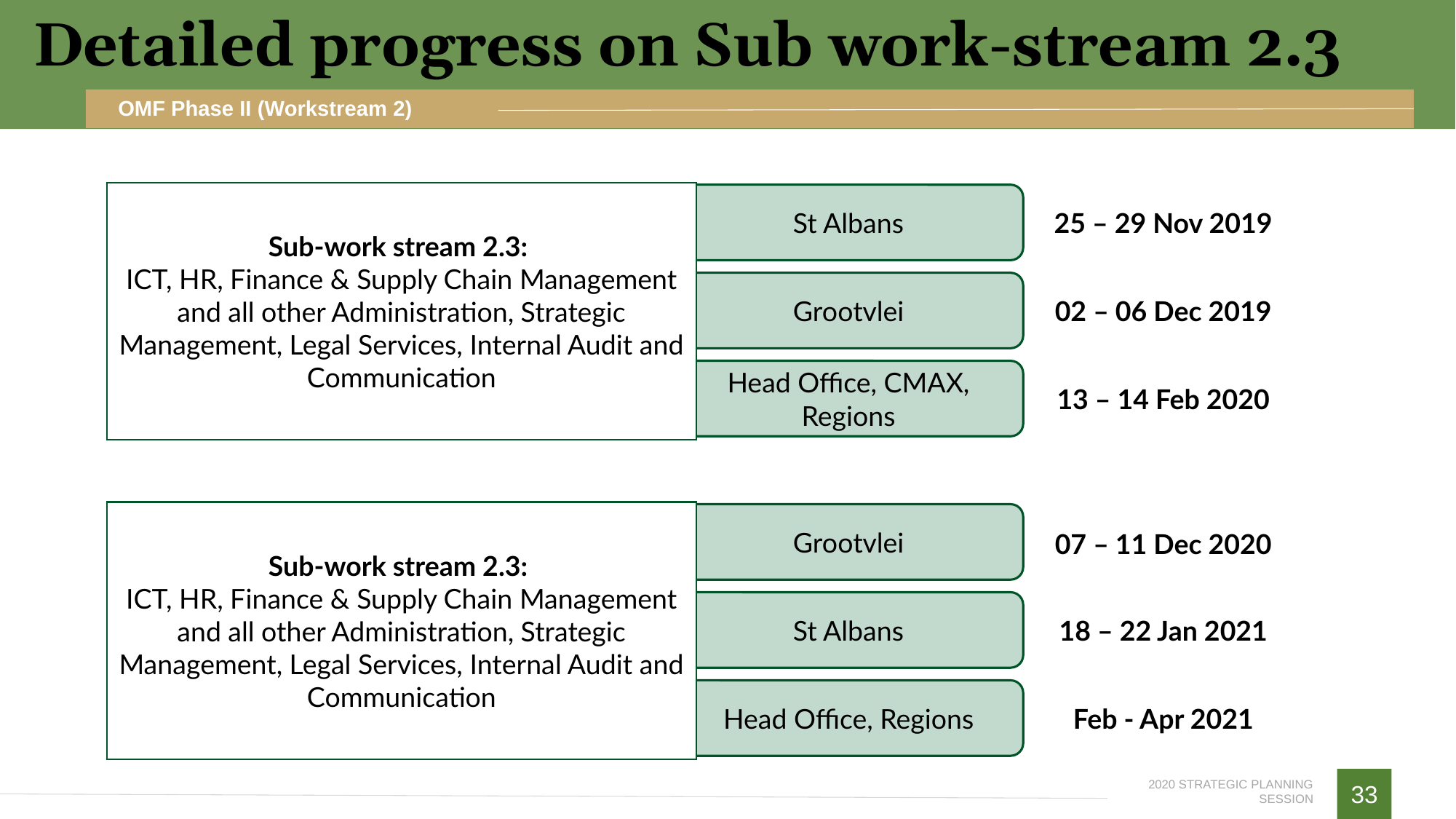

Detailed progress on Sub work-stream 2.3
OMF Phase II (Workstream 2)
Sub-work stream 2.3:
ICT, HR, Finance & Supply Chain Management and all other Administration, Strategic Management, Legal Services, Internal Audit and Communication
St Albans
Grootvlei
Head Office, CMAX, Regions
25 – 29 Nov 2019
02 – 06 Dec 2019
13 – 14 Feb 2020

07 – 11 Dec 2020
18 – 22 Jan 2021
Feb - Apr 2021
Sub-work stream 2.3:
ICT, HR, Finance & Supply Chain Management and all other Administration, Strategic Management, Legal Services, Internal Audit and Communication
Grootvlei
St Albans
Head Office, Regions